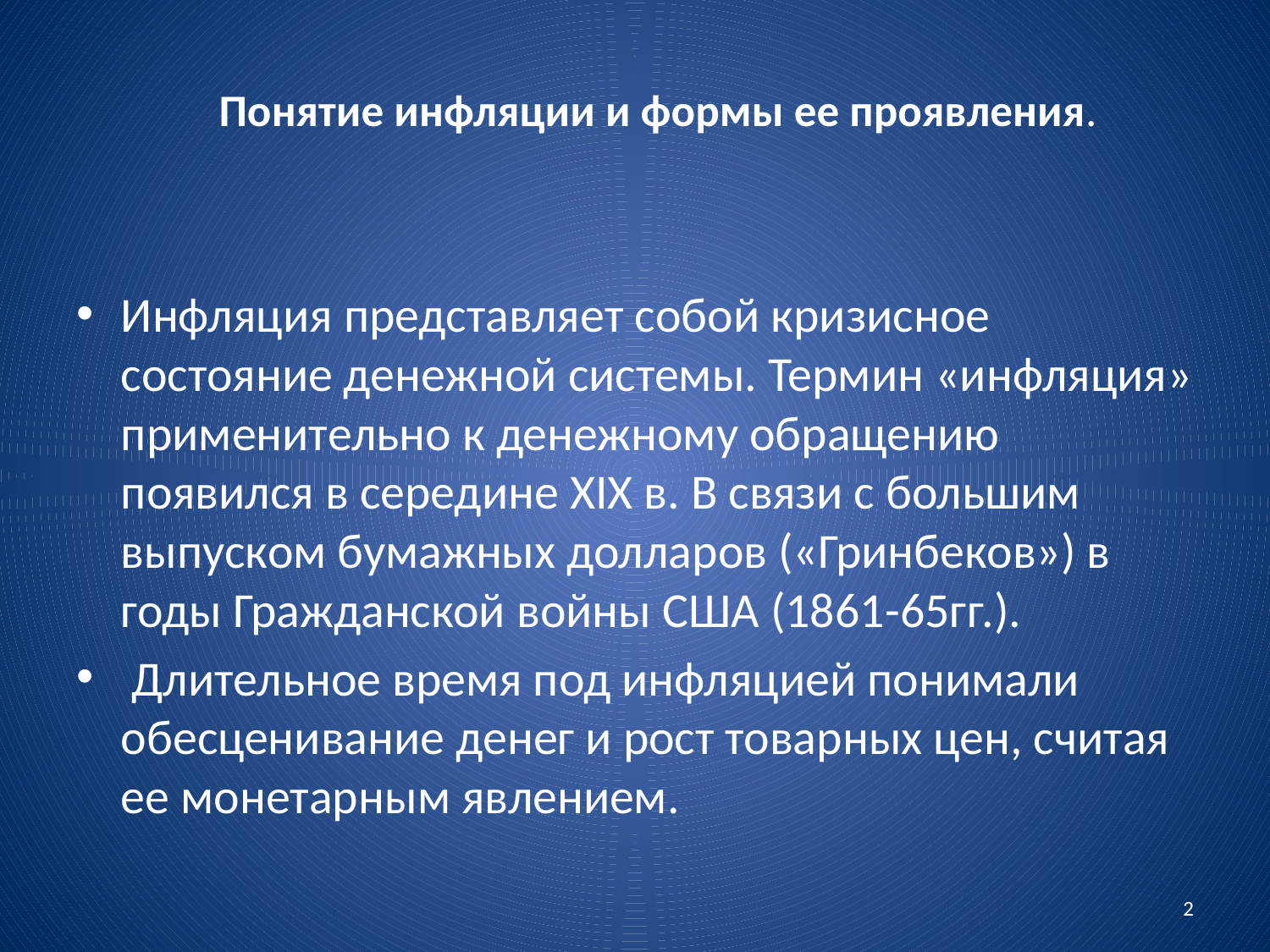

# Понятие инфляции и формы ее проявления.

Инфляция представляет собой кризисное состояние денежной системы. Термин «инфляция» применительно к денежному обращению появился в середине XIX в. В связи с большим выпуском бумажных долларов («Гринбеков») в годы Гражданской войны США (1861-65гг.).
 Длительное время под инфляцией понимали обесценивание денег и рост товарных цен, считая ее монетарным явлением.

2